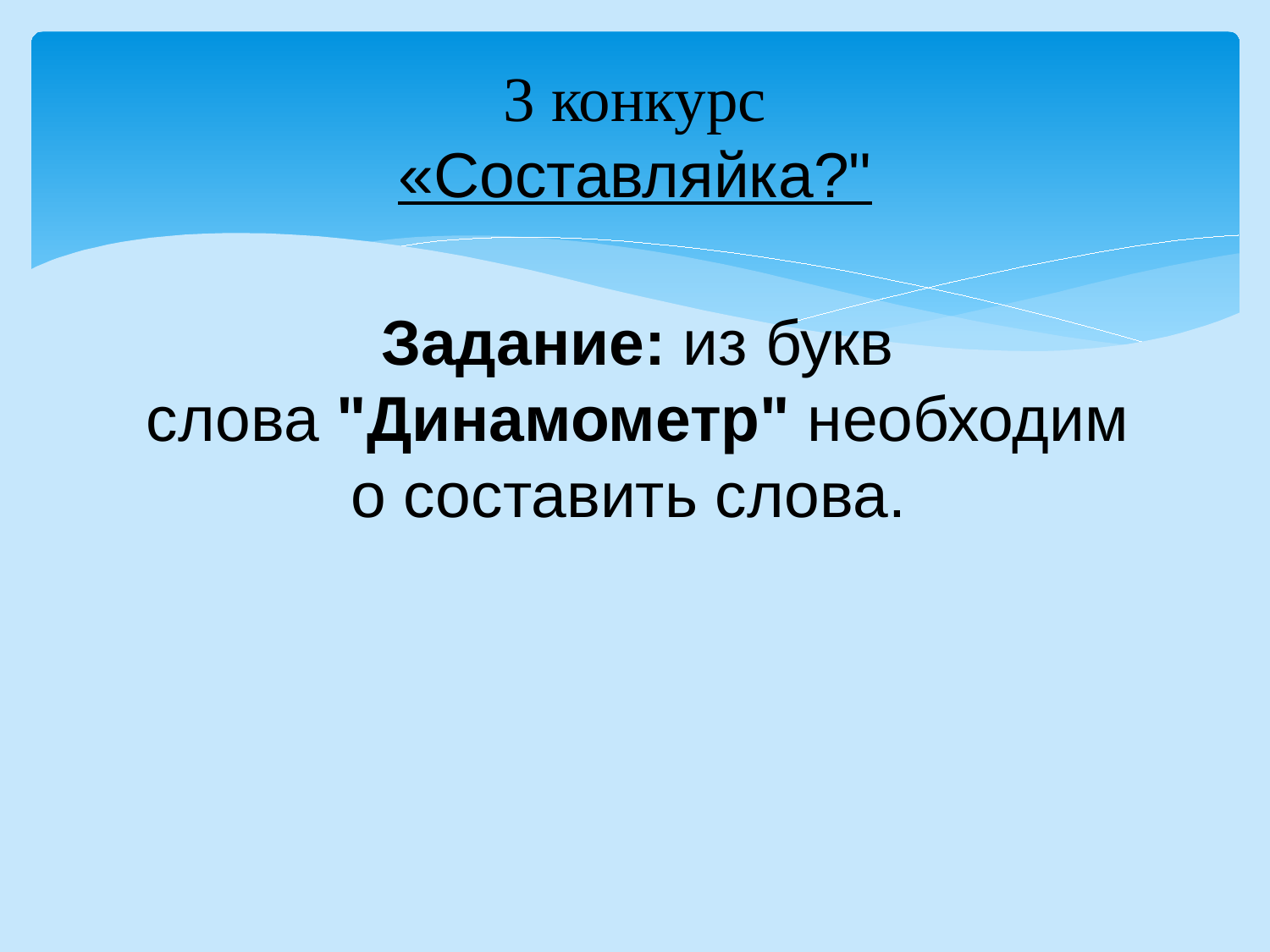

# 3 конкурс «Составляйка?"

Задание: из букв слова "Динамометр" необходимо составить слова.